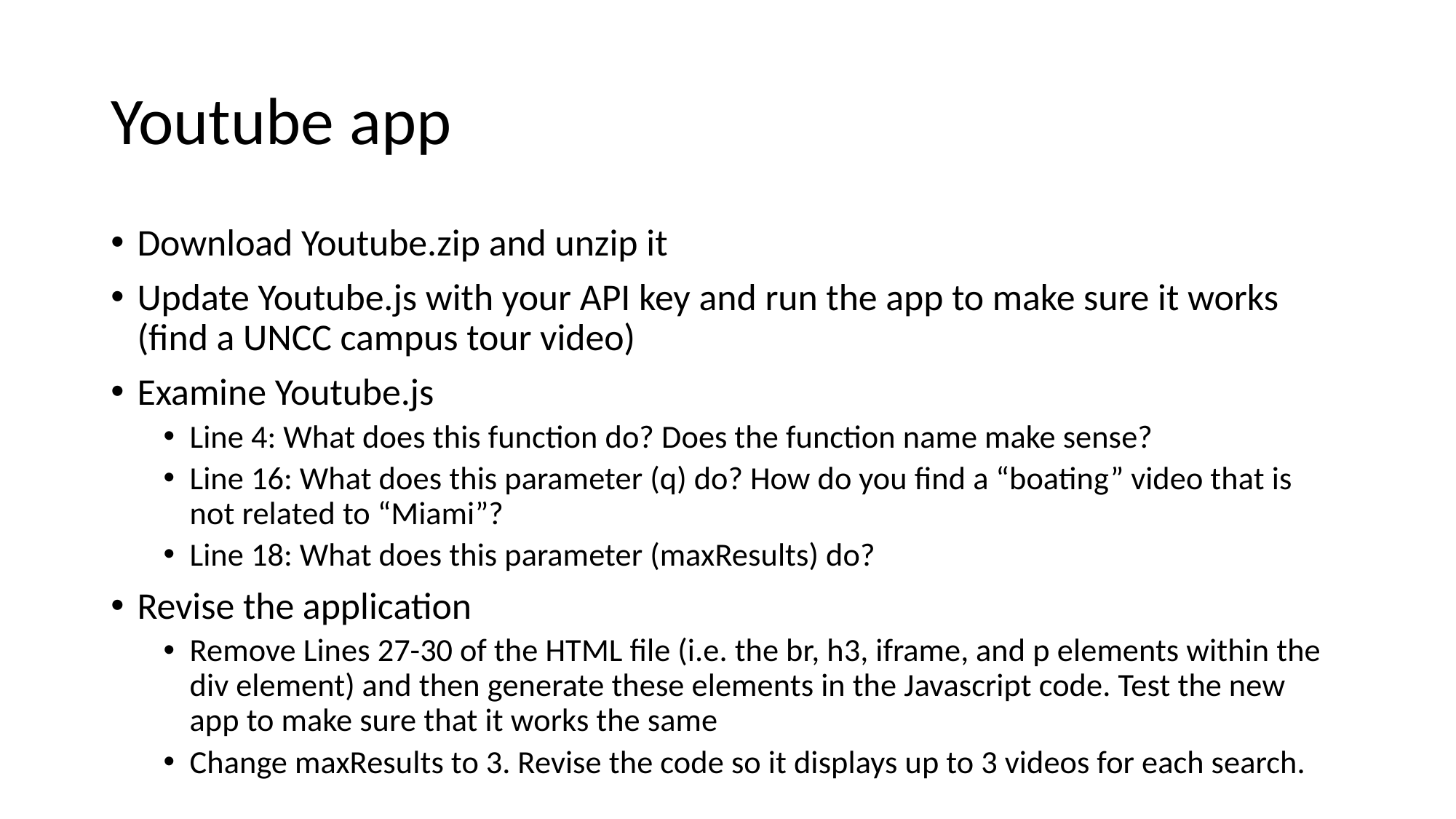

# Youtube app
Download Youtube.zip and unzip it
Update Youtube.js with your API key and run the app to make sure it works (find a UNCC campus tour video)
Examine Youtube.js
Line 4: What does this function do? Does the function name make sense?
Line 16: What does this parameter (q) do? How do you find a “boating” video that is not related to “Miami”?
Line 18: What does this parameter (maxResults) do?
Revise the application
Remove Lines 27-30 of the HTML file (i.e. the br, h3, iframe, and p elements within the div element) and then generate these elements in the Javascript code. Test the new app to make sure that it works the same
Change maxResults to 3. Revise the code so it displays up to 3 videos for each search.